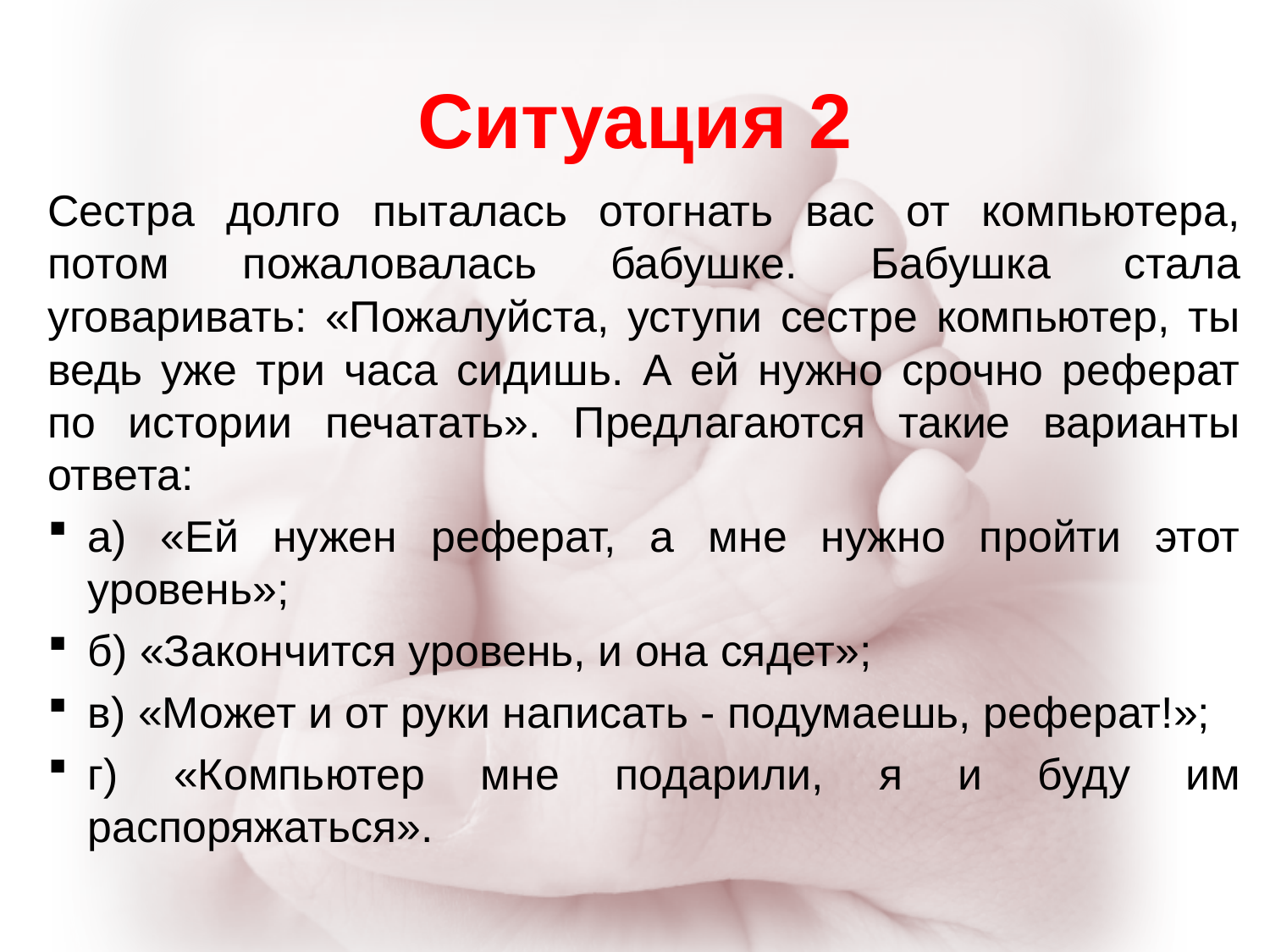

# Ситуация 2
Сестра долго пыталась отогнать вас от компьютера, потом пожаловалась бабушке. Бабушка стала уговаривать: «Пожалуйста, уступи сестре компьютер, ты ведь уже три часа сидишь. А ей нужно срочно реферат по истории печатать». Предлагаются такие варианты ответа:
а) «Ей нужен реферат, а мне нужно пройти этот уровень»;
б) «Закончится уровень, и она сядет»;
в) «Может и от руки написать - подумаешь, реферат!»;
г) «Компьютер мне подарили, я и буду им распоряжаться».